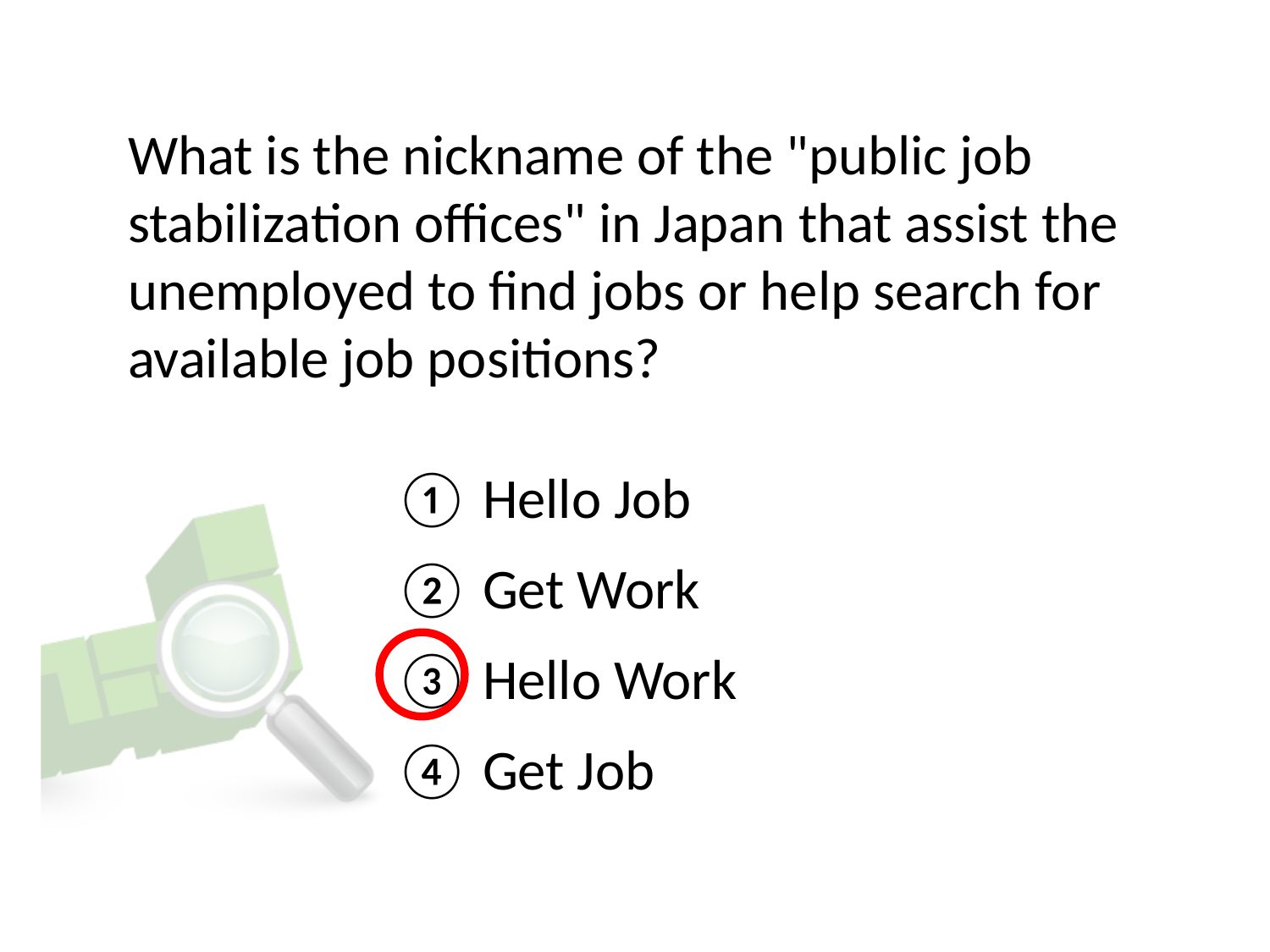

# What is the nickname of the "public job stabilization offices" in Japan that assist the unemployed to find jobs or help search for available job positions?
① Hello Job
② Get Work
③ Hello Work
④ Get Job